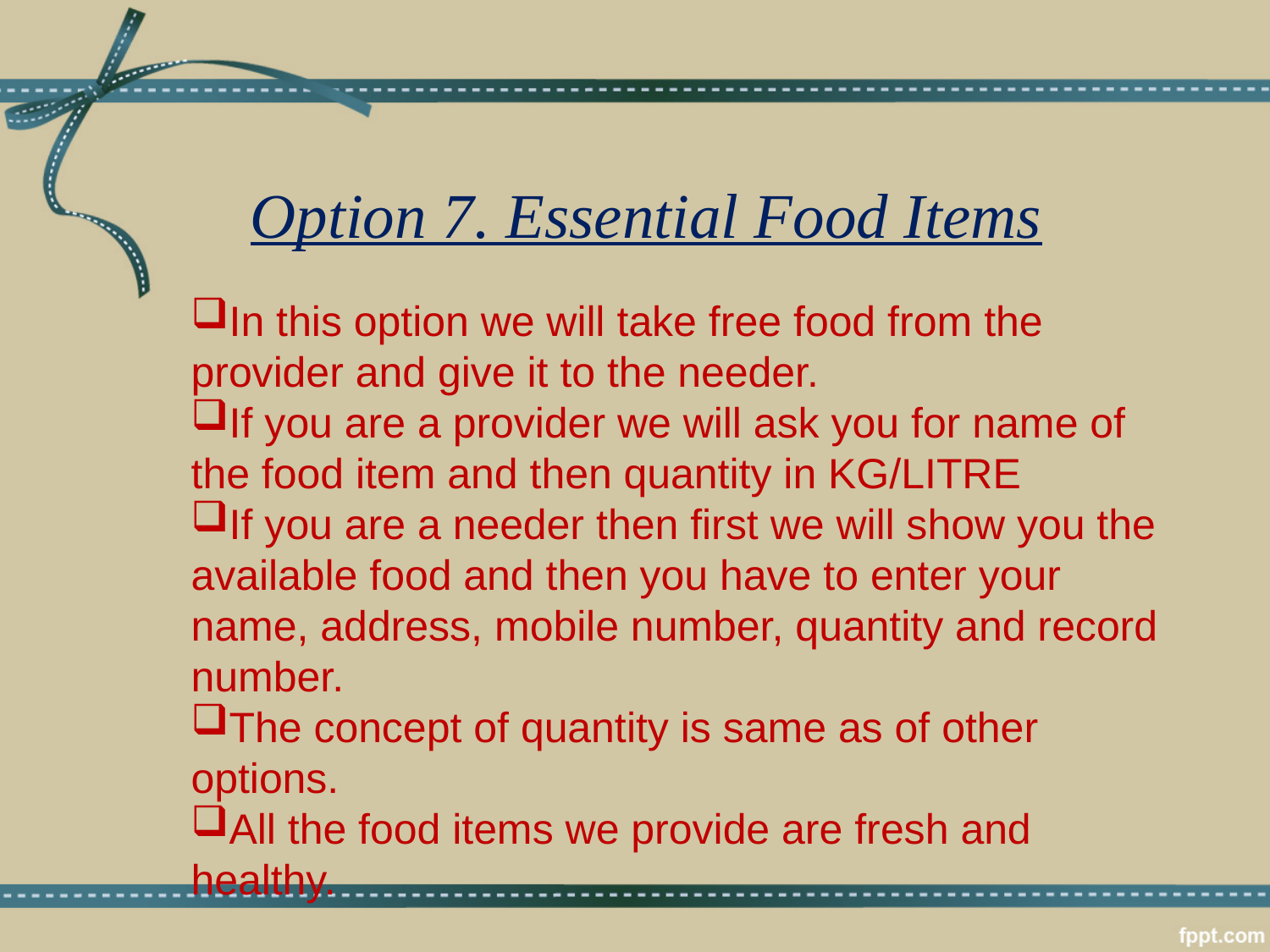

Option 7. Essential Food Items
In this option we will take free food from the provider and give it to the needer.
If you are a provider we will ask you for name of the food item and then quantity in KG/LITRE
If you are a needer then first we will show you the available food and then you have to enter your name, address, mobile number, quantity and record number.
The concept of quantity is same as of other options.
All the food items we provide are fresh and healthy.